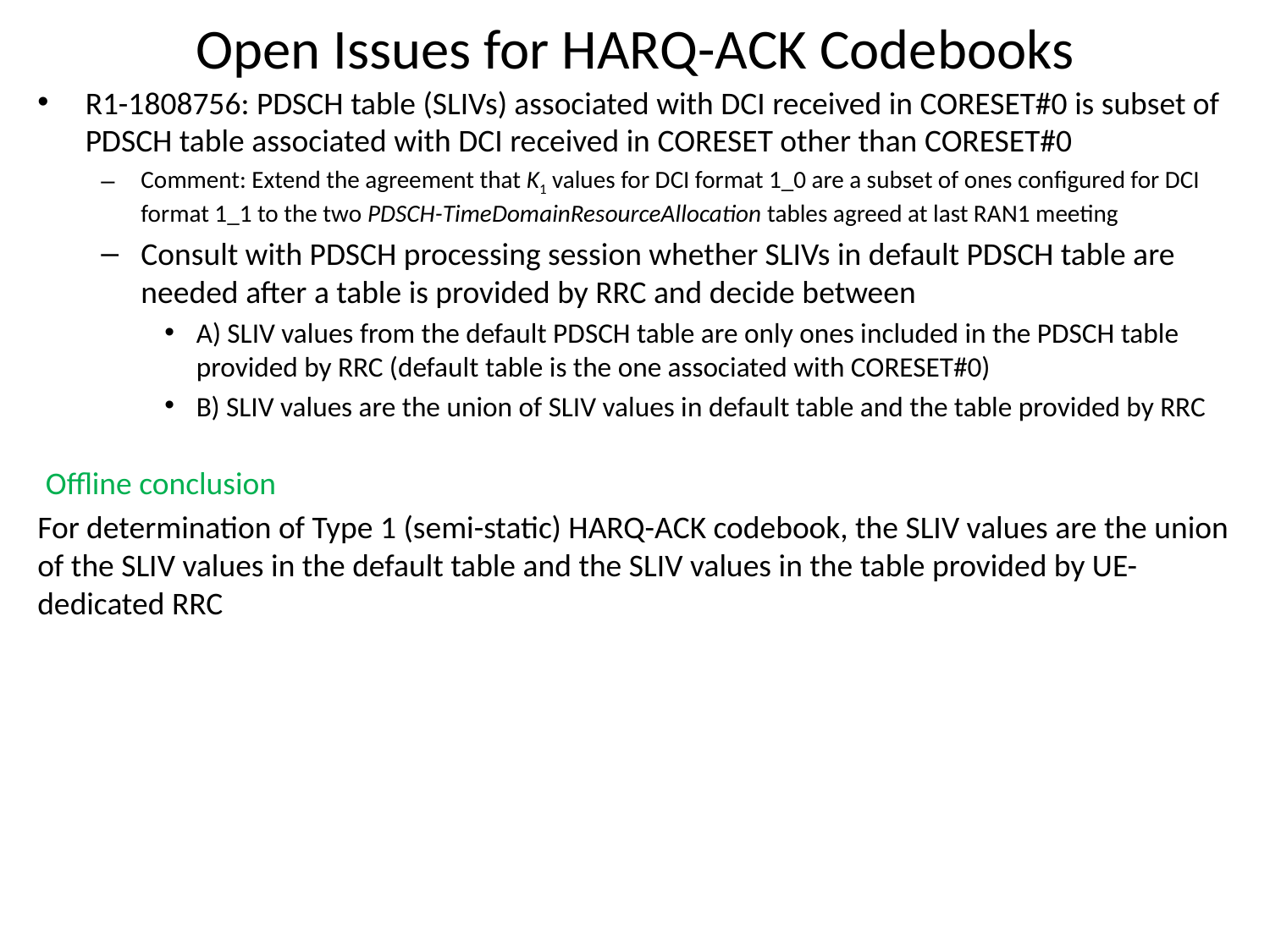

# Open Issues for HARQ-ACK Codebooks
R1-1808756: PDSCH table (SLIVs) associated with DCI received in CORESET#0 is subset of PDSCH table associated with DCI received in CORESET other than CORESET#0
Comment: Extend the agreement that K1 values for DCI format 1_0 are a subset of ones configured for DCI format 1_1 to the two PDSCH-TimeDomainResourceAllocation tables agreed at last RAN1 meeting
Consult with PDSCH processing session whether SLIVs in default PDSCH table are needed after a table is provided by RRC and decide between
A) SLIV values from the default PDSCH table are only ones included in the PDSCH table provided by RRC (default table is the one associated with CORESET#0)
B) SLIV values are the union of SLIV values in default table and the table provided by RRC

Offline conclusion
For determination of Type 1 (semi-static) HARQ-ACK codebook, the SLIV values are the union of the SLIV values in the default table and the SLIV values in the table provided by UE-dedicated RRC